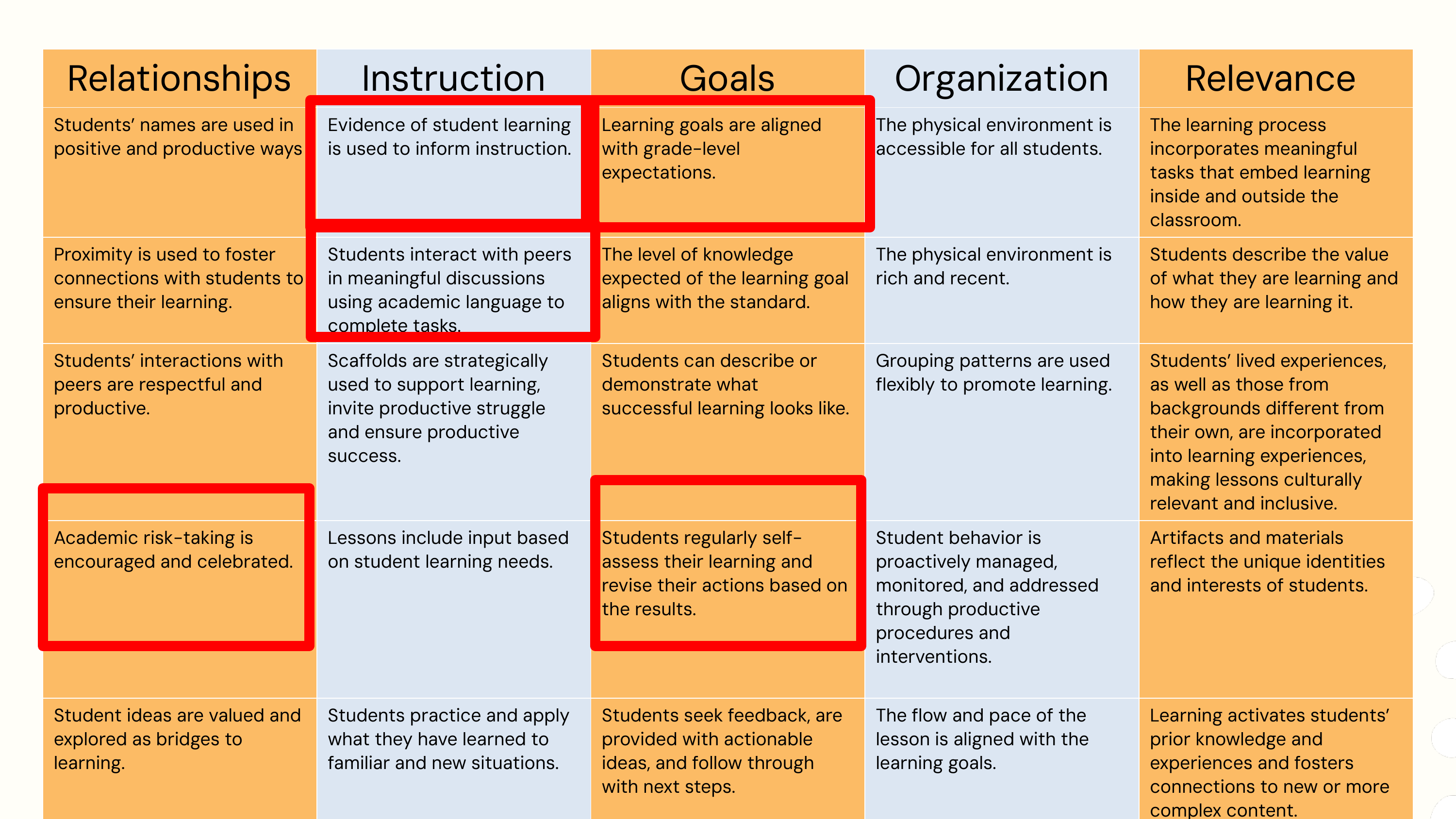

| Relationships | Instruction | Goals | Organization | Relevance |
| --- | --- | --- | --- | --- |
| Students’ names are used in positive and productive ways | Evidence of student learning is used to inform instruction. | Learning goals are aligned with grade-level expectations. | The physical environment is accessible for all students. | The learning process incorporates meaningful tasks that embed learning inside and outside the classroom. |
| Proximity is used to foster connections with students to ensure their learning. | Students interact with peers in meaningful discussions using academic language to complete tasks. | The level of knowledge expected of the learning goal aligns with the standard. | The physical environment is rich and recent. | Students describe the value of what they are learning and how they are learning it. |
| Students’ interactions with peers are respectful and productive. | Scaffolds are strategically used to support learning, invite productive struggle and ensure productive success. | Students can describe or demonstrate what successful learning looks like. | Grouping patterns are used flexibly to promote learning. | Students’ lived experiences, as well as those from backgrounds different from their own, are incorporated into learning experiences, making lessons culturally relevant and inclusive. |
| Academic risk-taking is encouraged and celebrated. | Lessons include input based on student learning needs. | Students regularly self-assess their learning and revise their actions based on the results. | Student behavior is proactively managed, monitored, and addressed through productive procedures and interventions. | Artifacts and materials reflect the unique identities and interests of students. |
| Student ideas are valued and explored as bridges to learning. | Students practice and apply what they have learned to familiar and new situations. | Students seek feedback, are provided with actionable ideas, and follow through with next steps. | The flow and pace of the lesson is aligned with the learning goals. | Learning activates students’ prior knowledge and experiences and fosters connections to new or more complex content. |